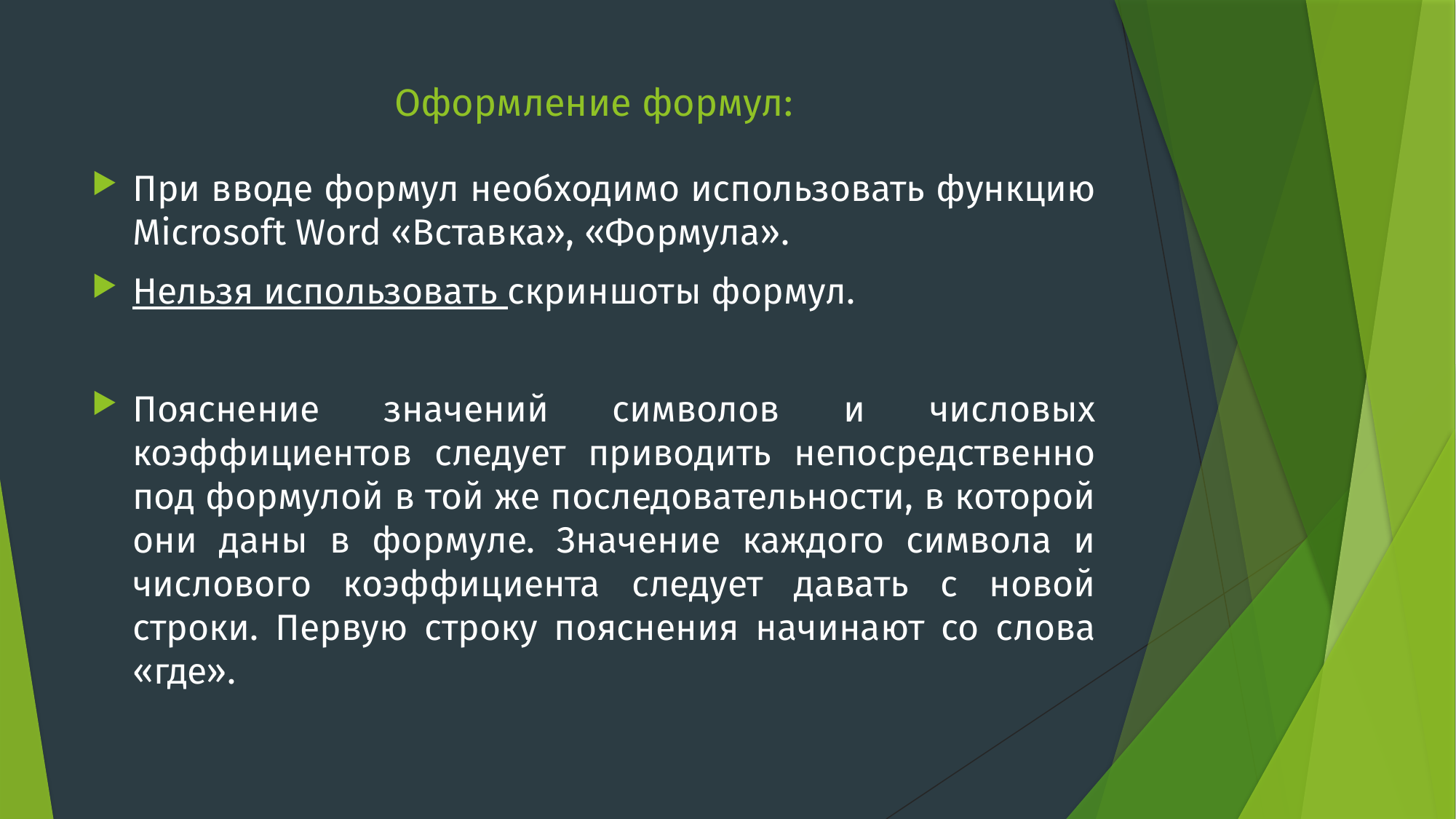

# Оформление формул:
При вводе формул необходимо использовать функцию Microsoft Word «Вставка», «Формула».
Нельзя использовать скриншоты формул.

Пояснение значений символов и числовых коэффициентов следует приводить непосредственно под формулой в той же последовательности, в которой они даны в формуле. Значение каждого символа и числового коэффициента следует давать с новой строки. Первую строку пояснения начинают со слова «где».